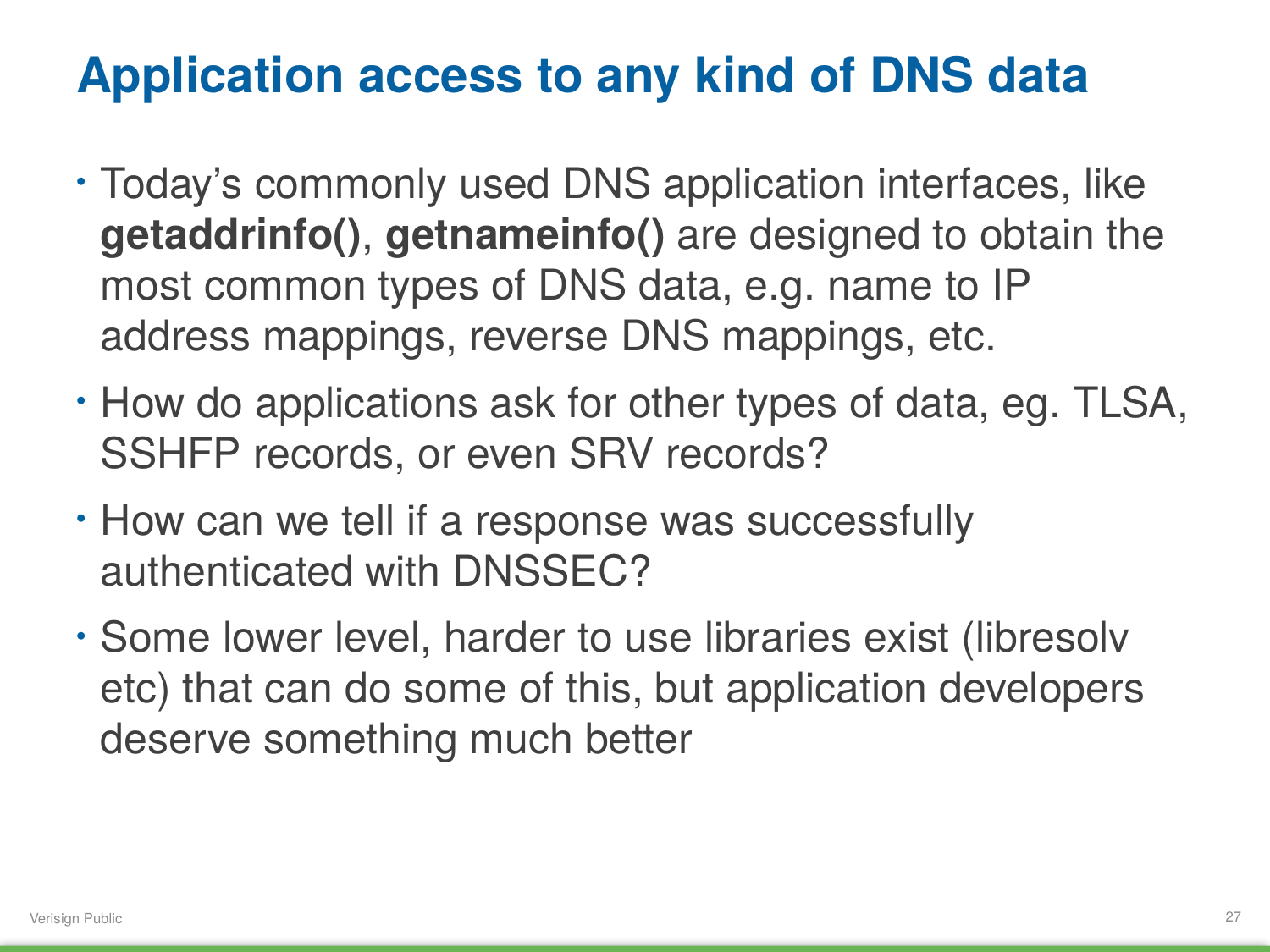

# Application access to any kind of DNS data
Today’s commonly used DNS application interfaces, like getaddrinfo(), getnameinfo() are designed to obtain the most common types of DNS data, e.g. name to IP address mappings, reverse DNS mappings, etc.
How do applications ask for other types of data, eg. TLSA, SSHFP records, or even SRV records?
How can we tell if a response was successfully authenticated with DNSSEC?
Some lower level, harder to use libraries exist (libresolv etc) that can do some of this, but application developers deserve something much better

27